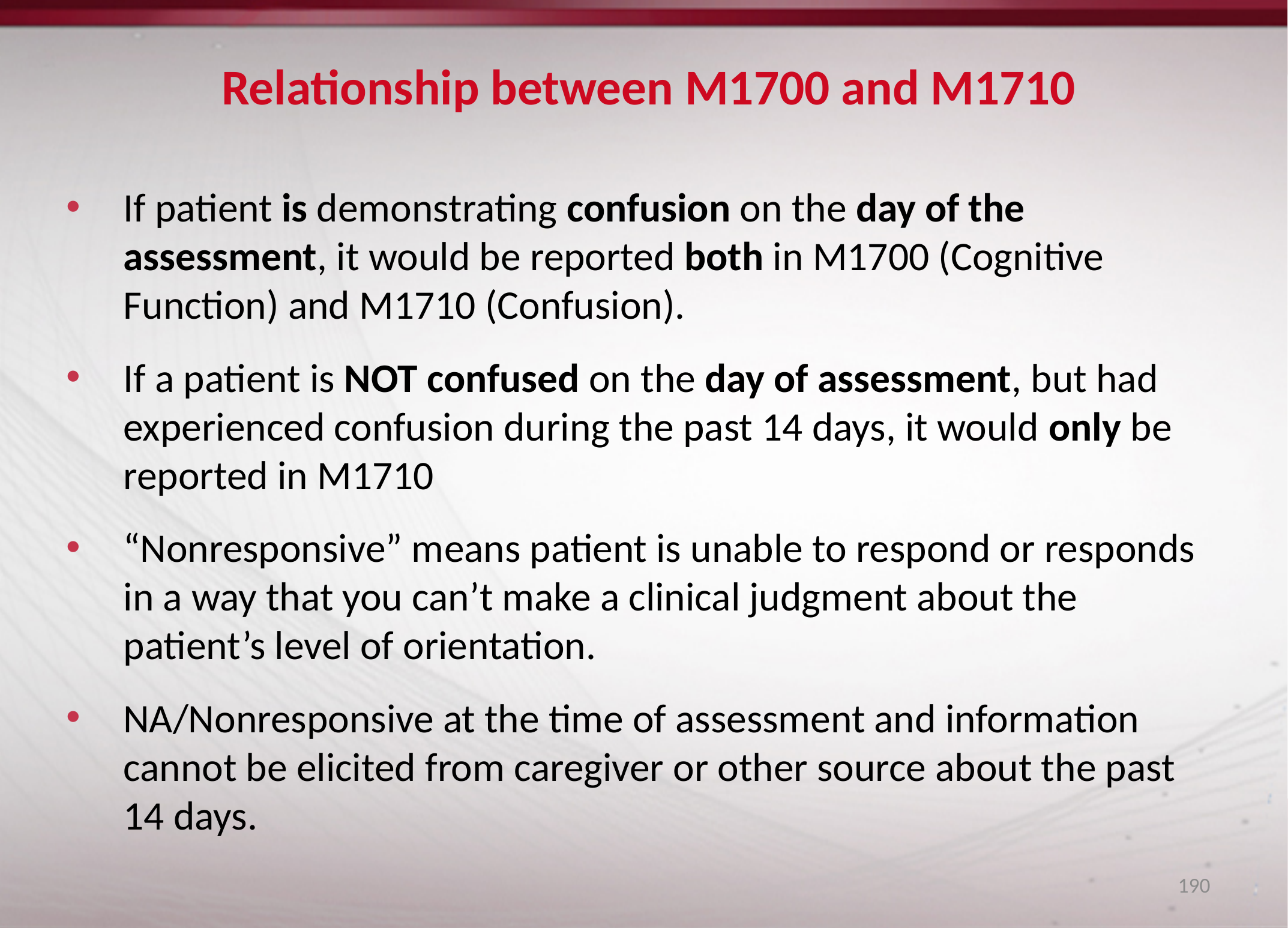

# Relationship between M1700 and M1710
If patient is demonstrating confusion on the day of the assessment, it would be reported both in M1700 (Cognitive Function) and M1710 (Confusion).

If a patient is NOT confused on the day of assessment, but had experienced confusion during the past 14 days, it would only be reported in M1710

“Nonresponsive” means patient is unable to respond or responds in a way that you can’t make a clinical judgment about the patient’s level of orientation.

NA/Nonresponsive at the time of assessment and information cannot be elicited from caregiver or other source about the past 14 days.

190